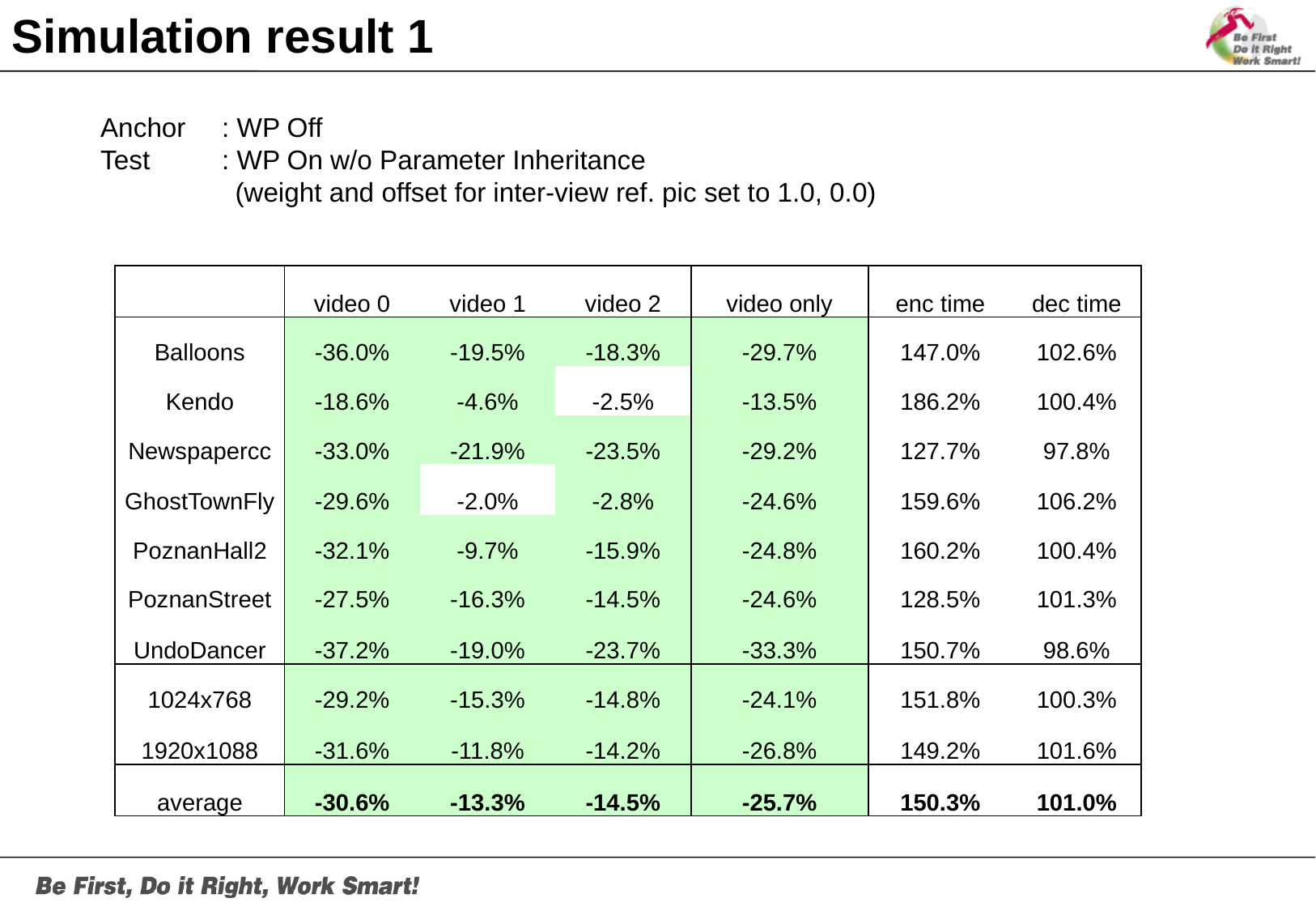

Simulation result 1
Anchor	: WP Off
Test    	: WP On w/o Parameter Inheritance
                  (weight and offset for inter-view ref. pic set to 1.0, 0.0)

|  | video 0 | video 1 | video 2 | video only | enc time | dec time |
| --- | --- | --- | --- | --- | --- | --- |
| Balloons | -36.0% | -19.5% | -18.3% | -29.7% | 147.0% | 102.6% |
| Kendo | -18.6% | -4.6% | -2.5% | -13.5% | 186.2% | 100.4% |
| Newspapercc | -33.0% | -21.9% | -23.5% | -29.2% | 127.7% | 97.8% |
| GhostTownFly | -29.6% | -2.0% | -2.8% | -24.6% | 159.6% | 106.2% |
| PoznanHall2 | -32.1% | -9.7% | -15.9% | -24.8% | 160.2% | 100.4% |
| PoznanStreet | -27.5% | -16.3% | -14.5% | -24.6% | 128.5% | 101.3% |
| UndoDancer | -37.2% | -19.0% | -23.7% | -33.3% | 150.7% | 98.6% |
| 1024x768 | -29.2% | -15.3% | -14.8% | -24.1% | 151.8% | 100.3% |
| 1920x1088 | -31.6% | -11.8% | -14.2% | -26.8% | 149.2% | 101.6% |
| average | -30.6% | -13.3% | -14.5% | -25.7% | 150.3% | 101.0% |